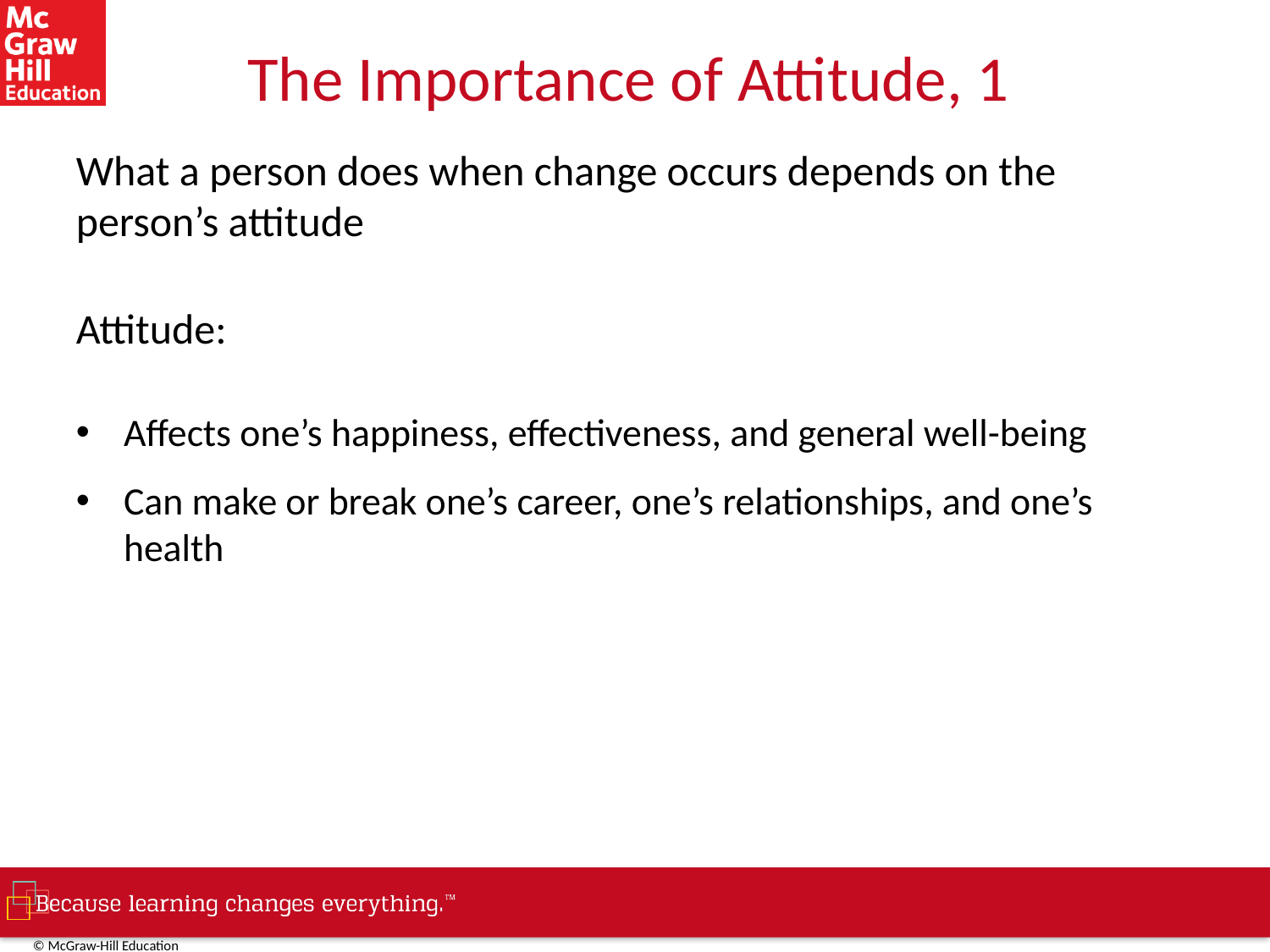

# The Importance of Attitude, 1
What a person does when change occurs depends on the person’s attitude

Attitude:

Affects one’s happiness, effectiveness, and general well-being
Can make or break one’s career, one’s relationships, and one’s health